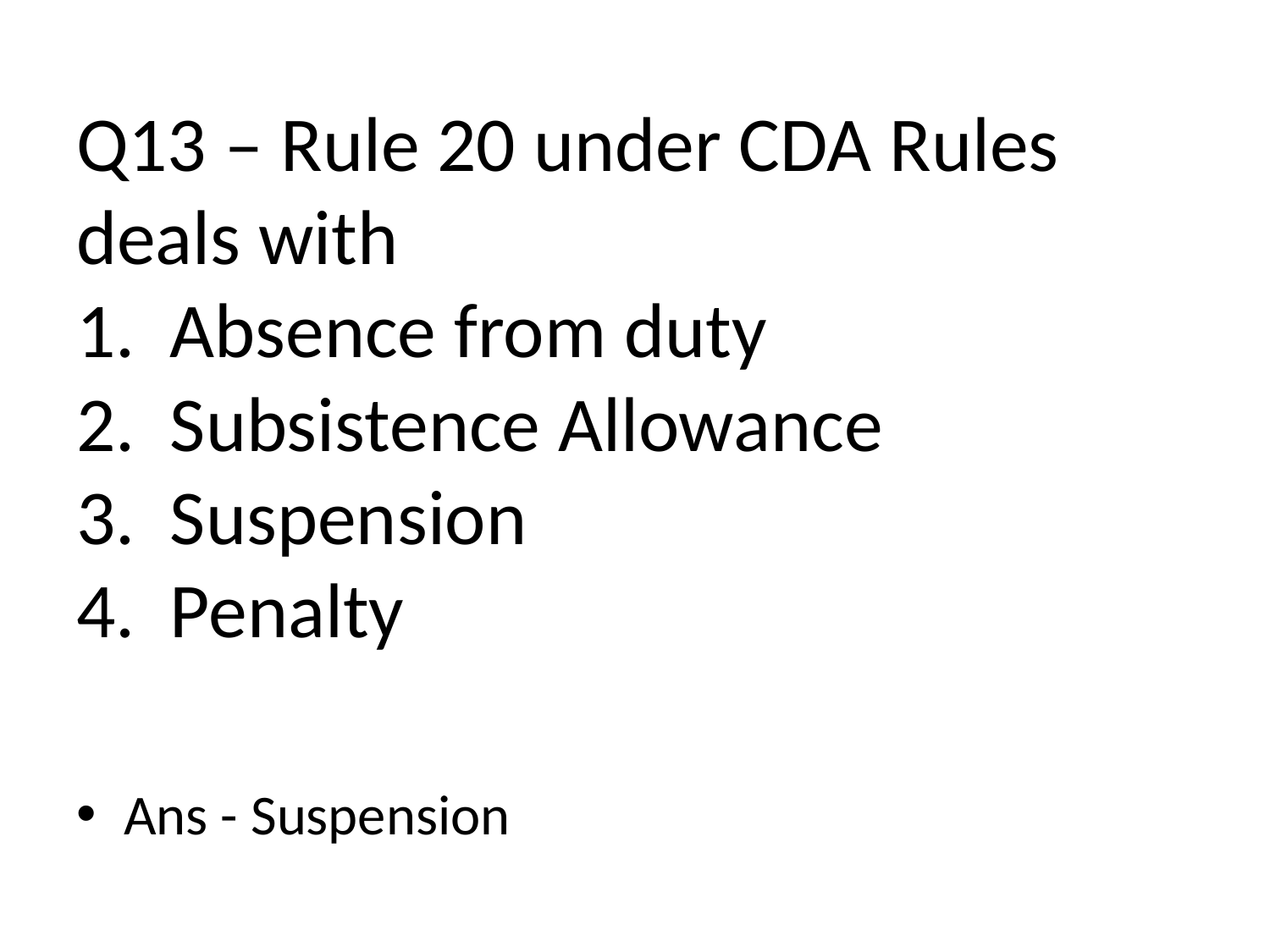

# Q13 – Rule 20 under CDA Rules deals with 1.  Absence from duty 2.  Subsistence Allowance 3.  Suspension 4.  Penalty
Ans - Suspension